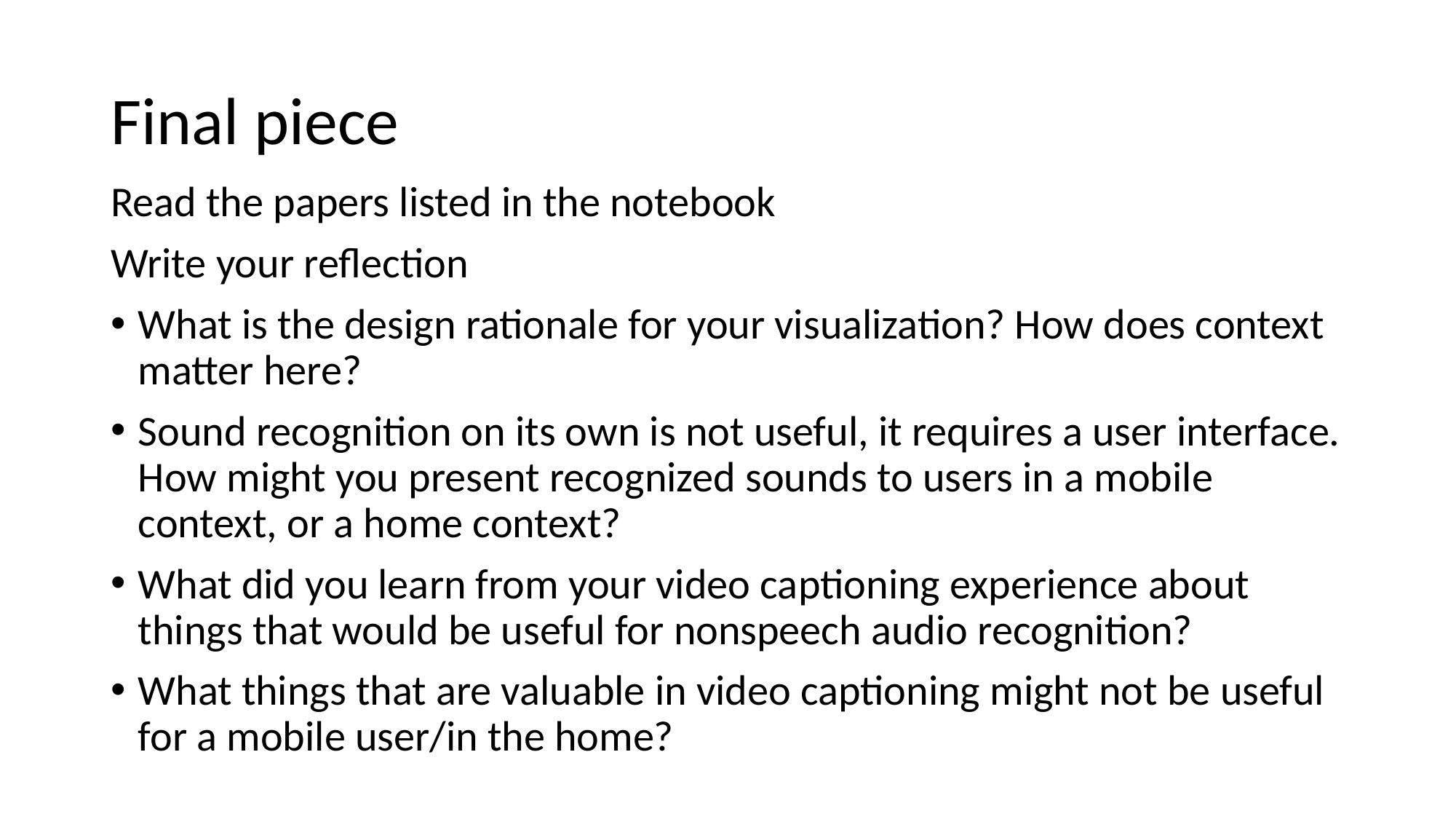

# Final piece
Read the papers listed in the notebook
Write your reflection
What is the design rationale for your visualization? How does context matter here?
Sound recognition on its own is not useful, it requires a user interface. How might you present recognized sounds to users in a mobile context, or a home context?
What did you learn from your video captioning experience about things that would be useful for nonspeech audio recognition?
What things that are valuable in video captioning might not be useful for a mobile user/in the home?